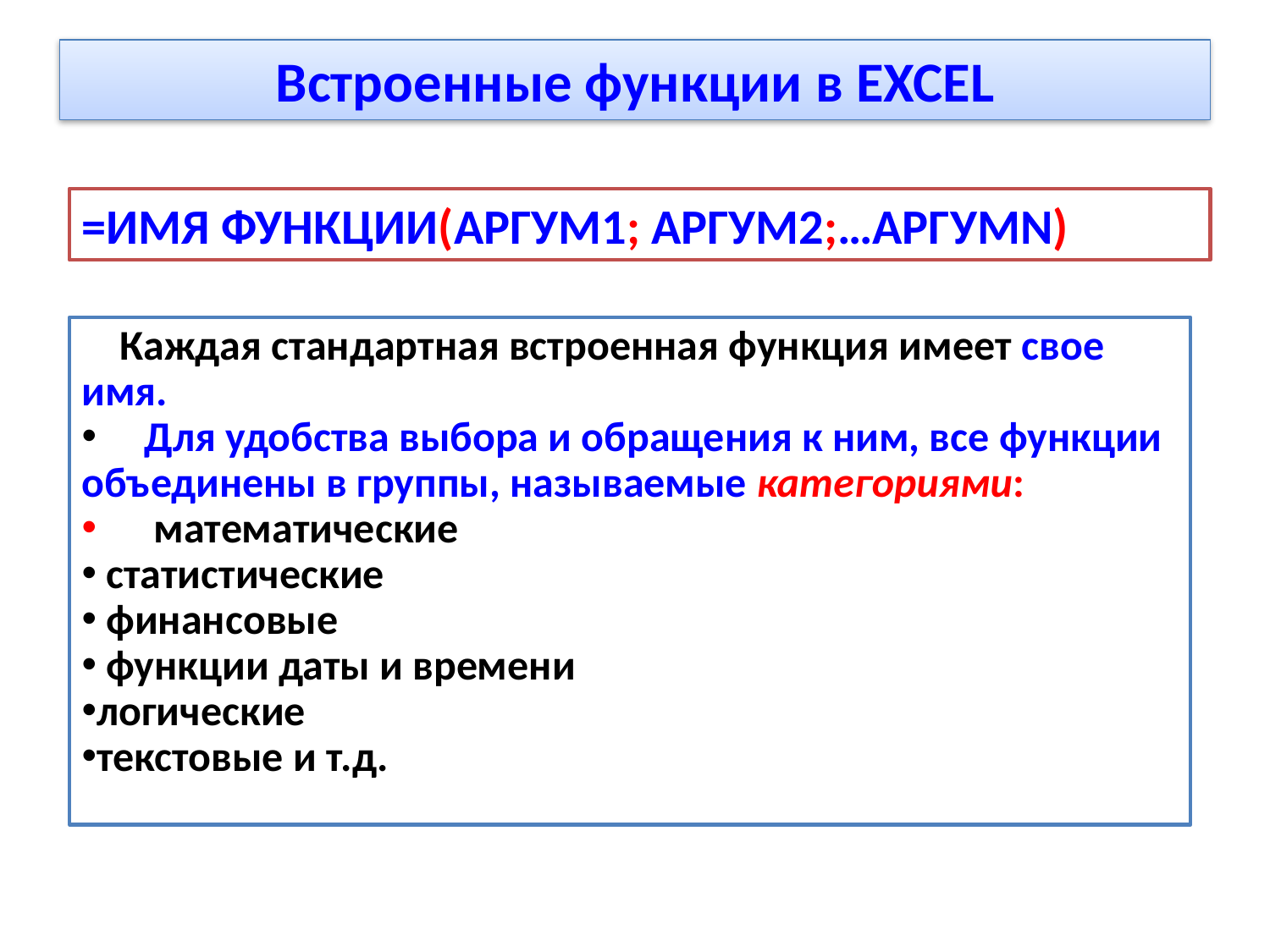

Встроенные функции в EXCEL
=ИМЯ ФУНКЦИИ(АРГУМ1; АРГУМ2;…АРГУМN)
    Каждая стандартная встроенная функция имеет свое имя.
     Для удобства выбора и обращения к ним, все функции объединены в группы, называемые категориями:
      математические
 статистические
 финансовые
 функции даты и времени
логические
текстовые и т.д.